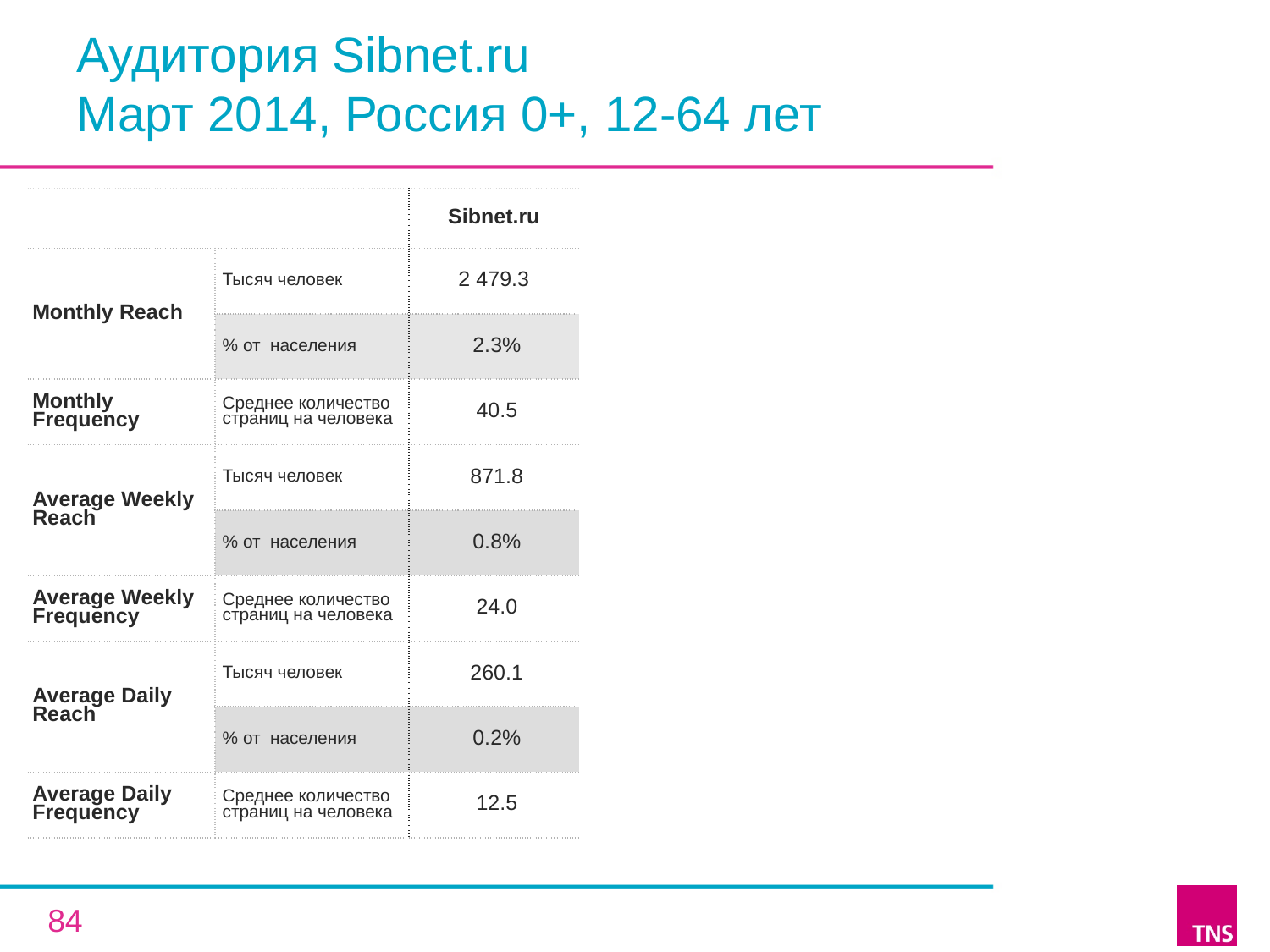

# Аудитория Sibnet.ru Март 2014, Россия 0+, 12-64 лет
|  |  | Sibnet.ru |
| --- | --- | --- |
| Monthly Reach | Тысяч человек | 2 479.3 |
|  | % от населения | 2.3% |
| Monthly Frequency | Среднее количество страниц на человека | 40.5 |
| Average Weekly Reach | Тысяч человек | 871.8 |
|  | % от населения | 0.8% |
| Average Weekly Frequency | Среднее количество страниц на человека | 24.0 |
| Average Daily Reach | Тысяч человек | 260.1 |
|  | % от населения | 0.2% |
| Average Daily Frequency | Среднее количество страниц на человека | 12.5 |

84